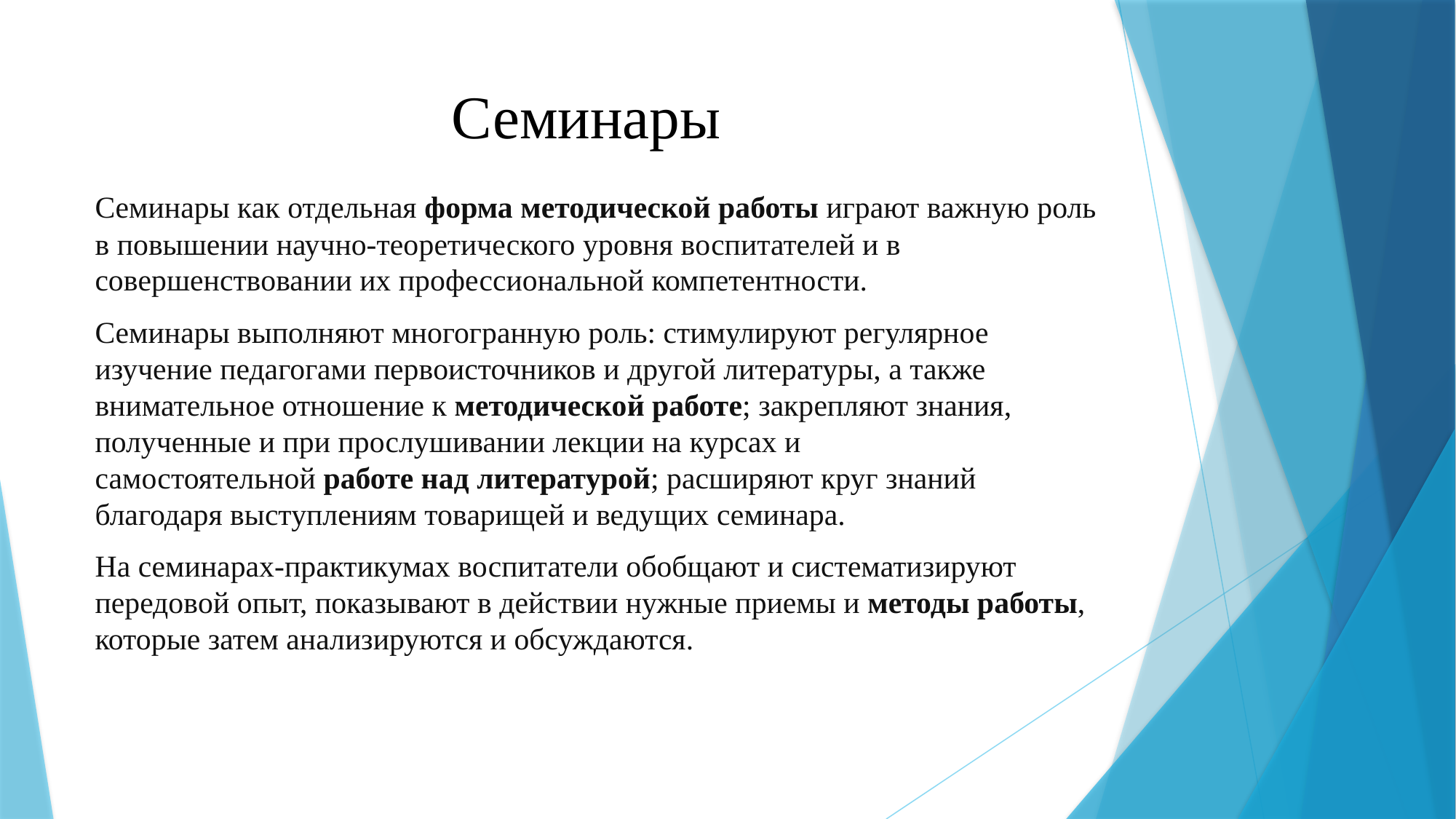

# Семинары
Семинары как отдельная форма методической работы играют важную роль в повышении научно-теоретического уровня воспитателей и в совершенствовании их профессиональной компетентности.
Семинары выполняют многогранную роль: стимулируют регулярное изучение педагогами первоисточников и другой литературы, а также внимательное отношение к методической работе; закрепляют знания, полученные и при прослушивании лекции на курсах и самостоятельной работе над литературой; расширяют круг знаний благодаря выступлениям товарищей и ведущих семинара.
На семинарах-практикумах воспитатели обобщают и систематизируют передовой опыт, показывают в действии нужные приемы и методы работы, которые затем анализируются и обсуждаются.